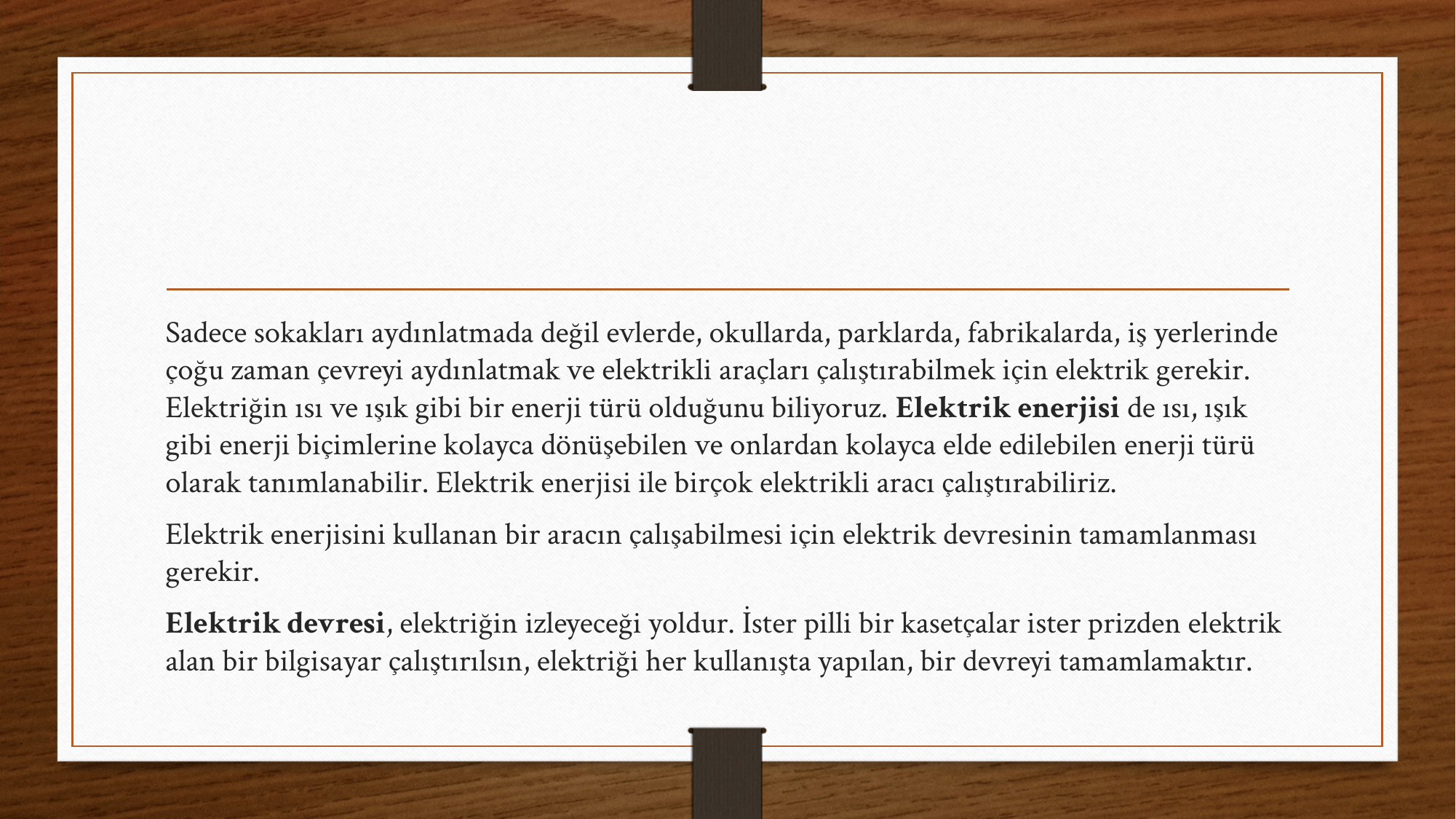

#
Sadece sokakları aydınlatmada değil evlerde, okullarda, parklarda, fabrikalarda, iş yerlerinde çoğu zaman çevreyi aydınlatmak ve elektrikli araçları çalıştırabilmek için elektrik gerekir. Elektriğin ısı ve ışık gibi bir enerji türü olduğunu biliyoruz. Elektrik enerjisi de ısı, ışık gibi enerji biçimlerine kolayca dönüşebilen ve onlardan kolayca elde edilebilen enerji türü olarak tanımlanabilir. Elektrik enerjisi ile birçok elektrikli aracı çalıştırabiliriz.
Elektrik enerjisini kullanan bir aracın çalışabilmesi için elektrik devresinin tamamlanması gerekir.
Elektrik devresi, elektriğin izleyeceği yoldur. İster pilli bir kasetçalar ister prizden elektrik alan bir bilgisayar çalıştırılsın, elektriği her kullanışta yapılan, bir devreyi tamamlamaktır.